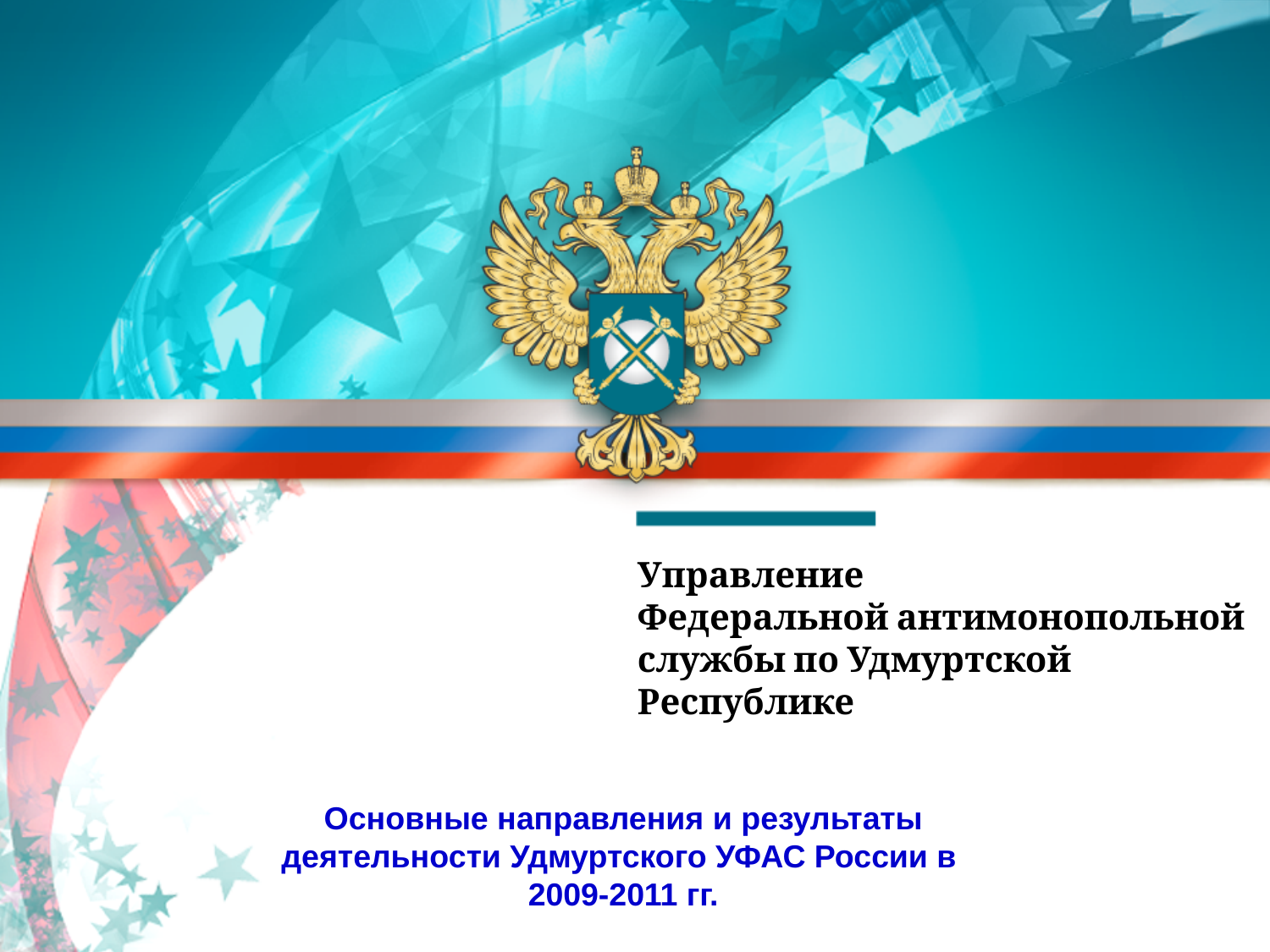

Управление
Федеральной антимонопольной службы по Удмуртской Республике

Основные направления и результаты деятельности Удмуртского УФАС России в
2009-2011 гг.
1